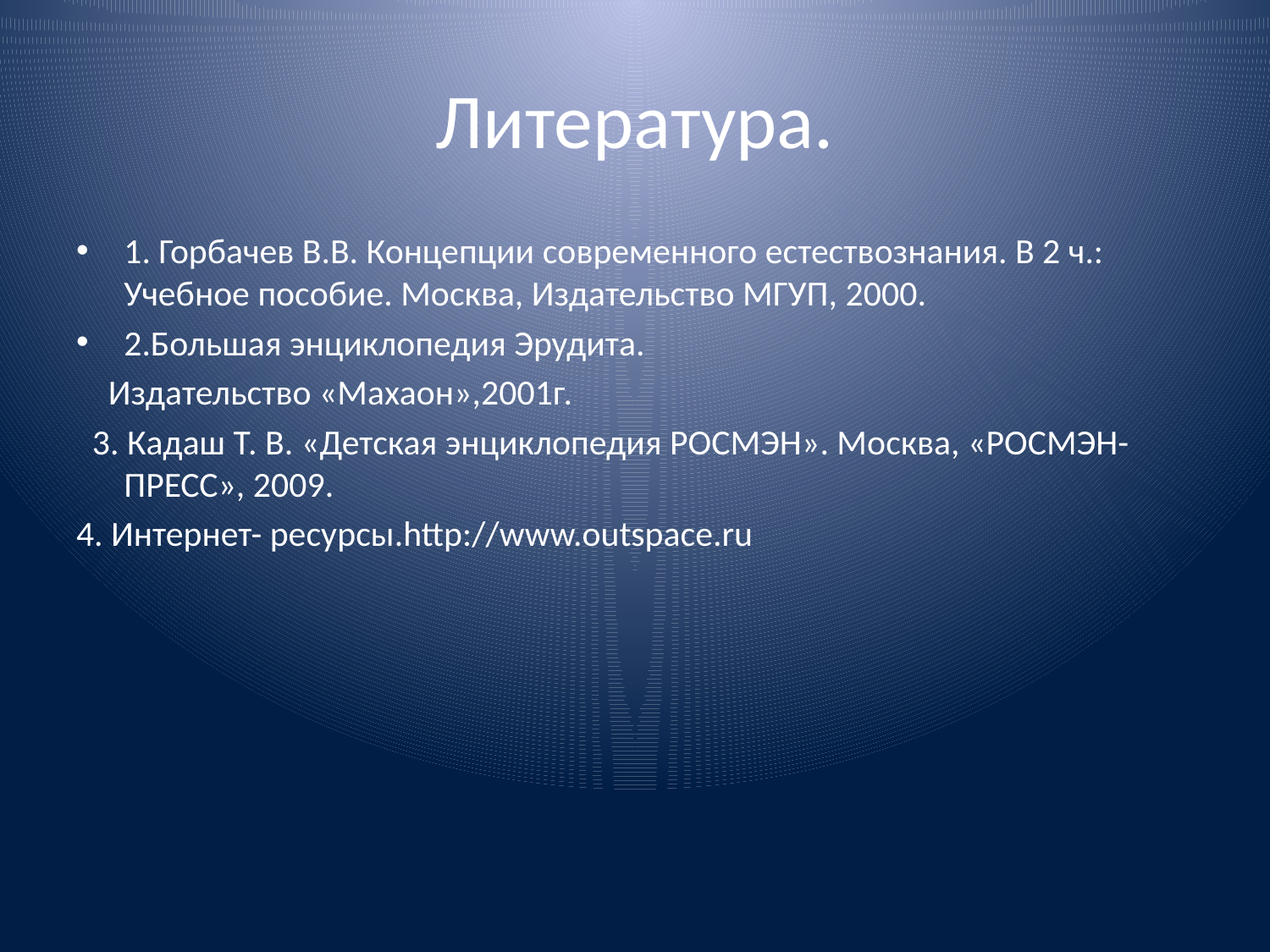

# Литература.
1. Горбачев В.В. Концепции современного естествознания. В 2 ч.: Учебное пособие. Москва, Издательство МГУП, 2000.
2.Большая энциклопедия Эрудита.
    Издательство «Махаон»,2001г.
  3. Кадаш Т. В. «Детская энциклопедия РОСМЭН». Москва, «РОСМЭН-ПРЕСС», 2009.
4. Интернет- ресурсы.http://www.outspace.ru